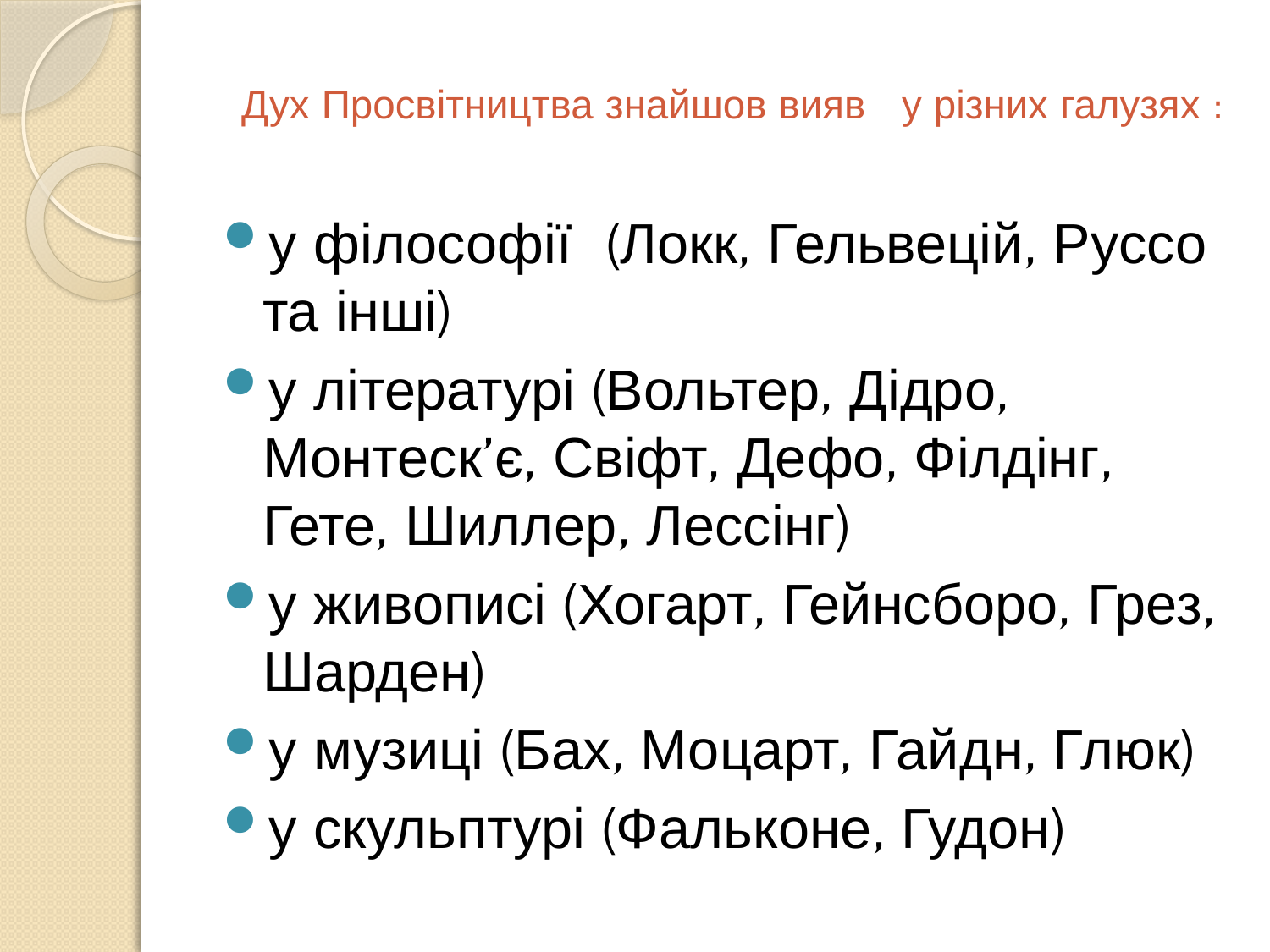

# Дух Просвітництва знайшов вияв   у різних галузях :
у філософії  (Локк, Гельвецій, Руссо та інші)
у літературі (Вольтер, Дідро, Монтеск’є, Свіфт, Дефо, Філдінг, Гете, Шиллер, Лессінг)
у живописі (Хогарт, Гейнсборо, Грез, Шарден)
у музиці (Бах, Моцарт, Гайдн, Глюк)
у скульптурі (Фальконе, Гудон)